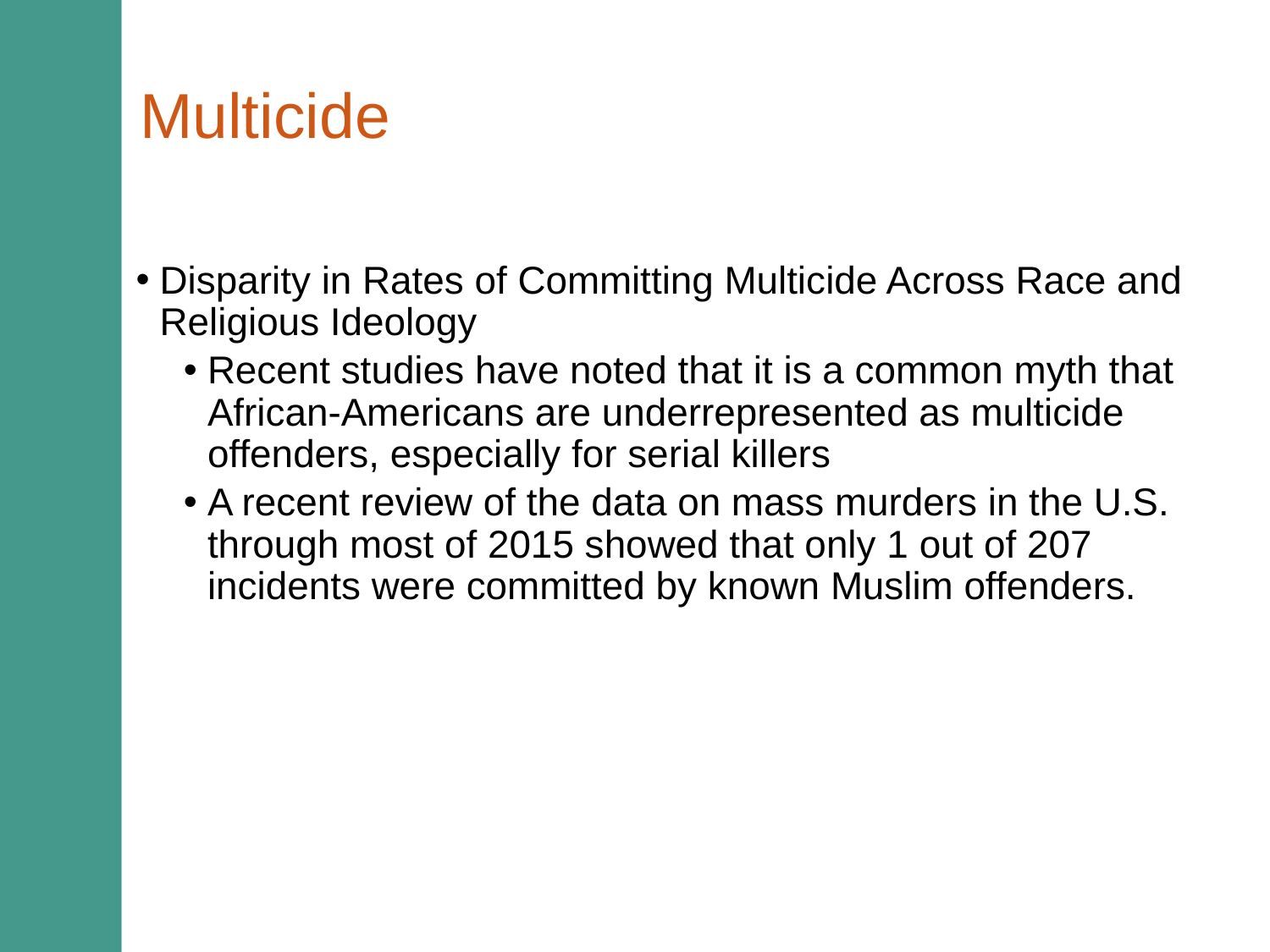

# Multicide
Disparity in Rates of Committing Multicide Across Race and Religious Ideology
Recent studies have noted that it is a common myth that African-Americans are underrepresented as multicide offenders, especially for serial killers
A recent review of the data on mass murders in the U.S. through most of 2015 showed that only 1 out of 207 incidents were committed by known Muslim offenders.